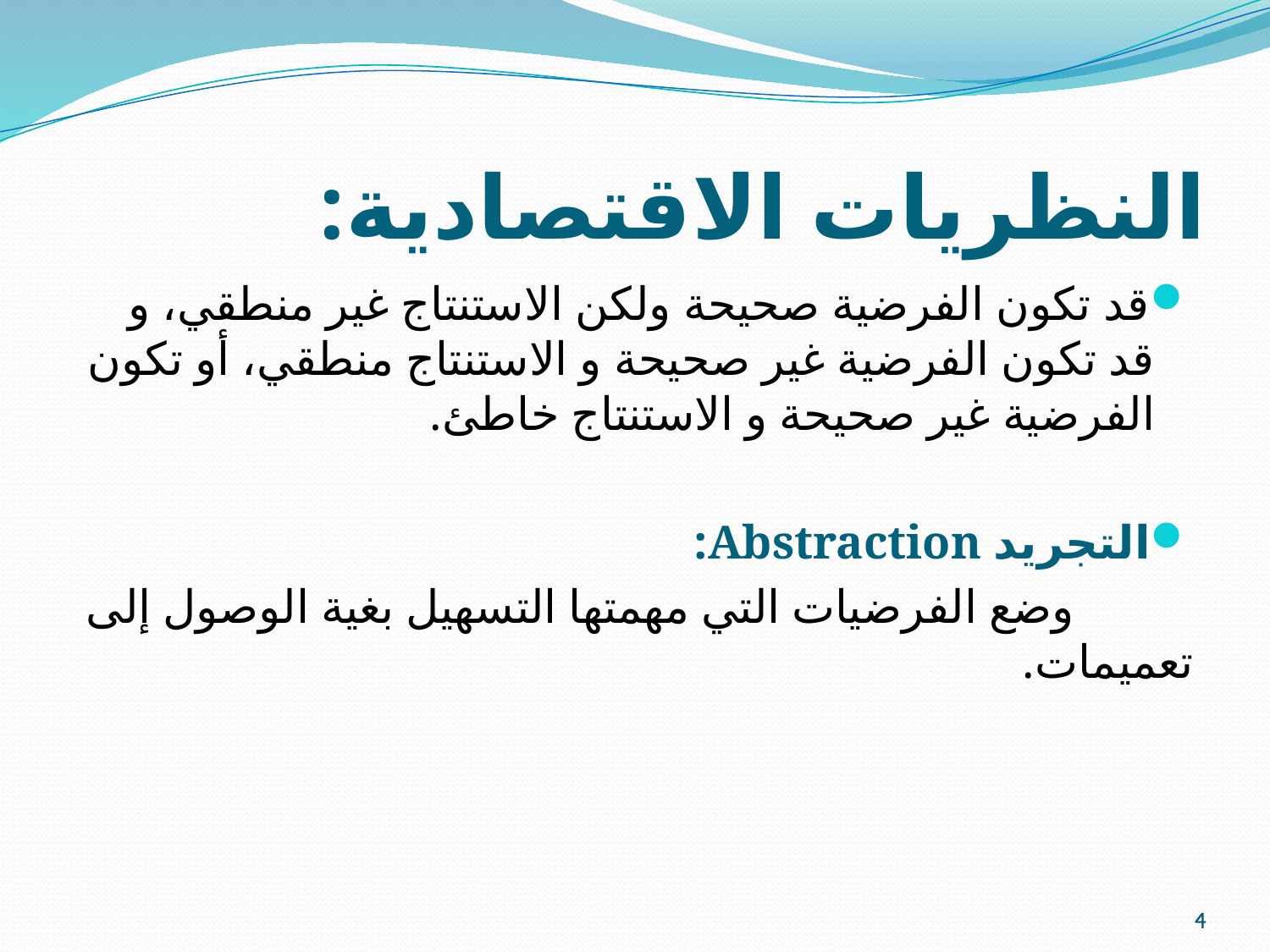

# النظريات الاقتصادية:
قد تكون الفرضية صحيحة ولكن الاستنتاج غير منطقي، و قد تكون الفرضية غير صحيحة و الاستنتاج منطقي، أو تكون الفرضية غير صحيحة و الاستنتاج خاطئ.

التجريد Abstraction:
          وضع الفرضيات التي مهمتها التسهيل بغية الوصول إلى تعميمات.
4